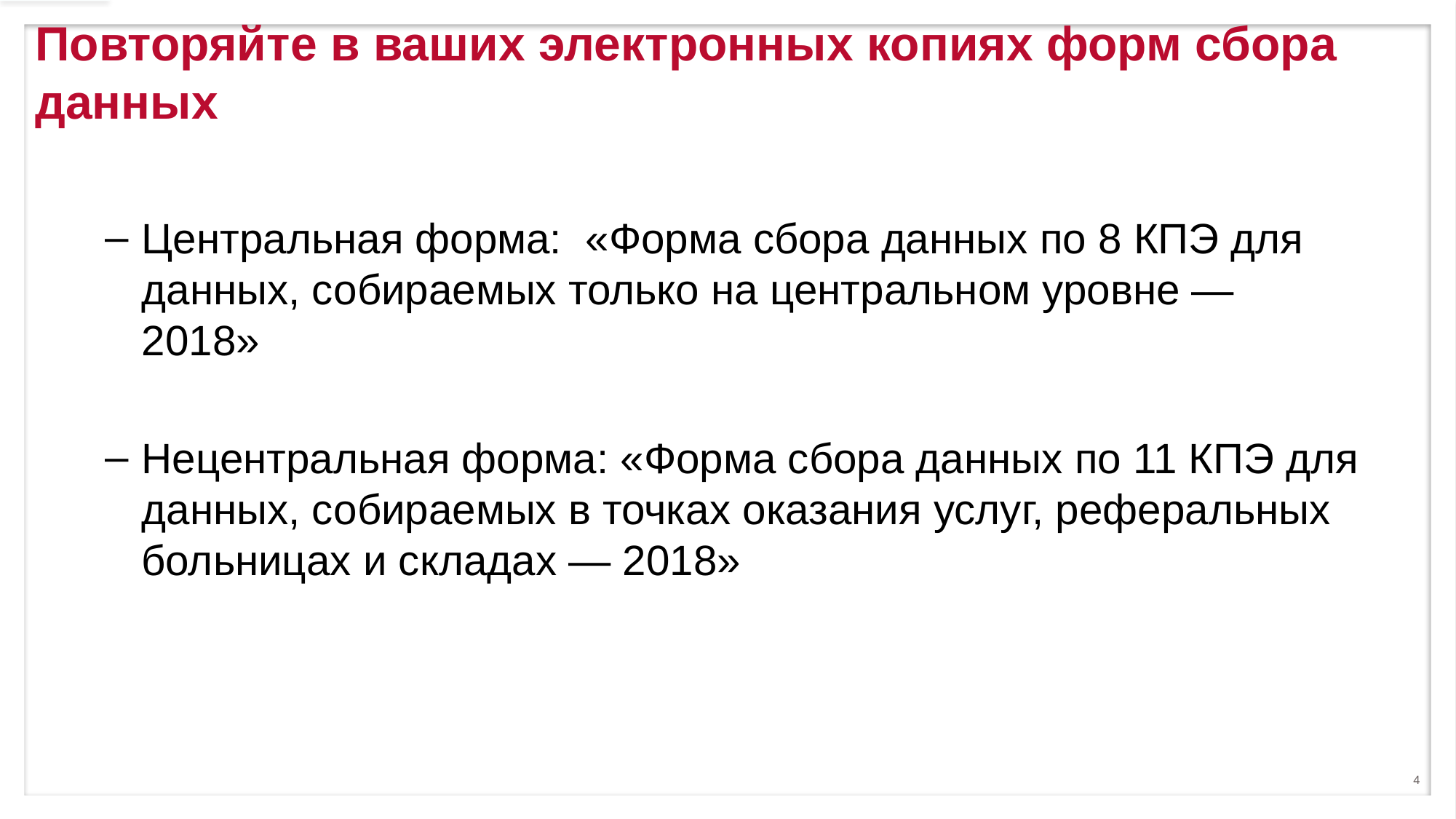

Повторяйте в ваших электронных копиях форм сбора данных
Центральная форма:  «Форма сбора данных по 8 КПЭ для данных, собираемых только на центральном уровне — 2018»
Нецентральная форма: «Форма сбора данных по 11 КПЭ для данных, собираемых в точках оказания услуг, реферальных больницах и складах — 2018»
4